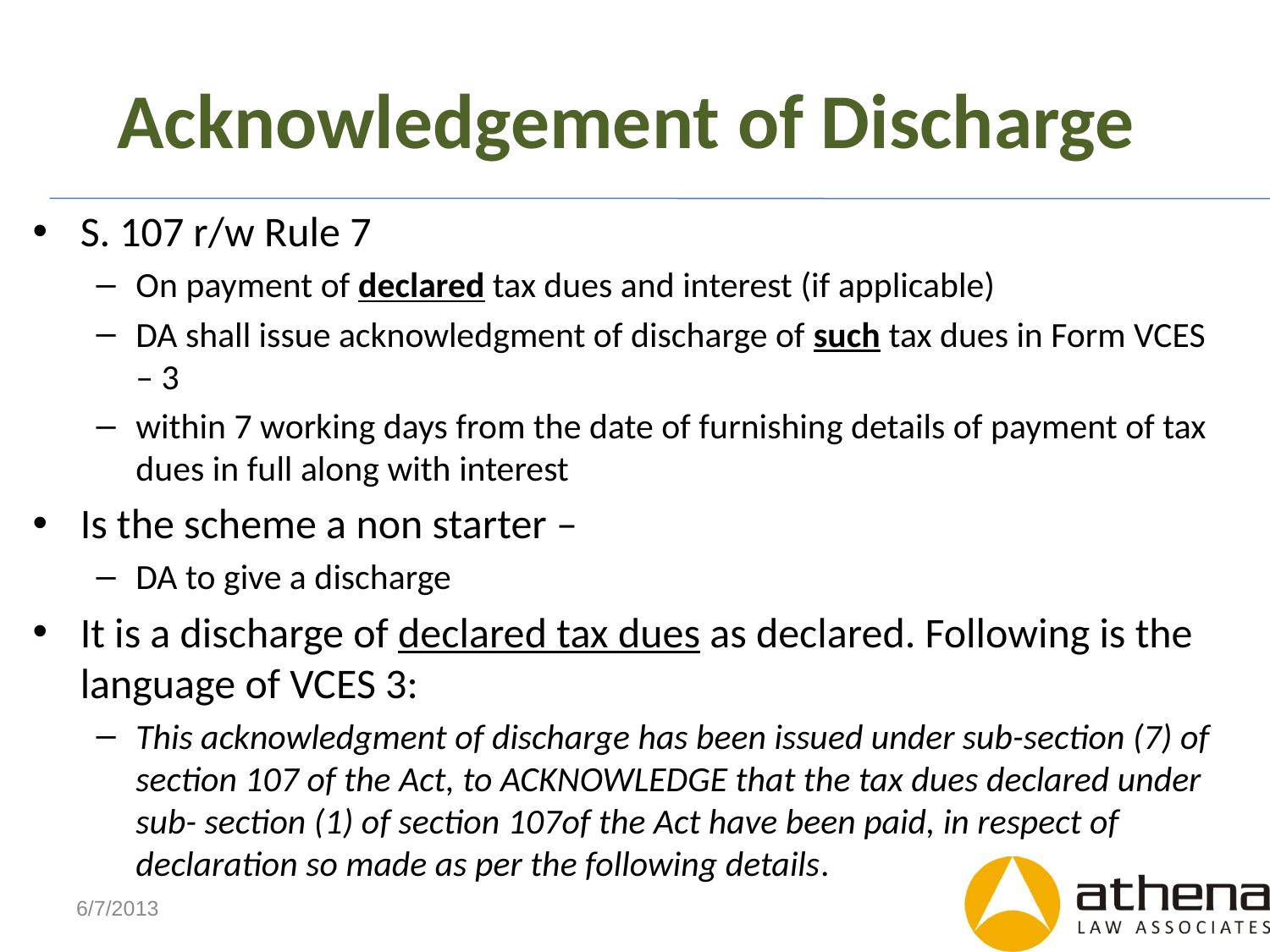

# Acknowledgement of Discharge
S. 107 r/w Rule 7
On payment of declared tax dues and interest (if applicable)
DA shall issue acknowledgment of discharge of such tax dues in Form VCES – 3
within 7 working days from the date of furnishing details of payment of tax dues in full along with interest
Is the scheme a non starter –
DA to give a discharge
It is a discharge of declared tax dues as declared. Following is the language of VCES 3:
This acknowledgment of discharge has been issued under sub-section (7) of section 107 of the Act, to ACKNOWLEDGE that the tax dues declared under sub- section (1) of section 107of the Act have been paid, in respect of declaration so made as per the following details.
6/7/2013